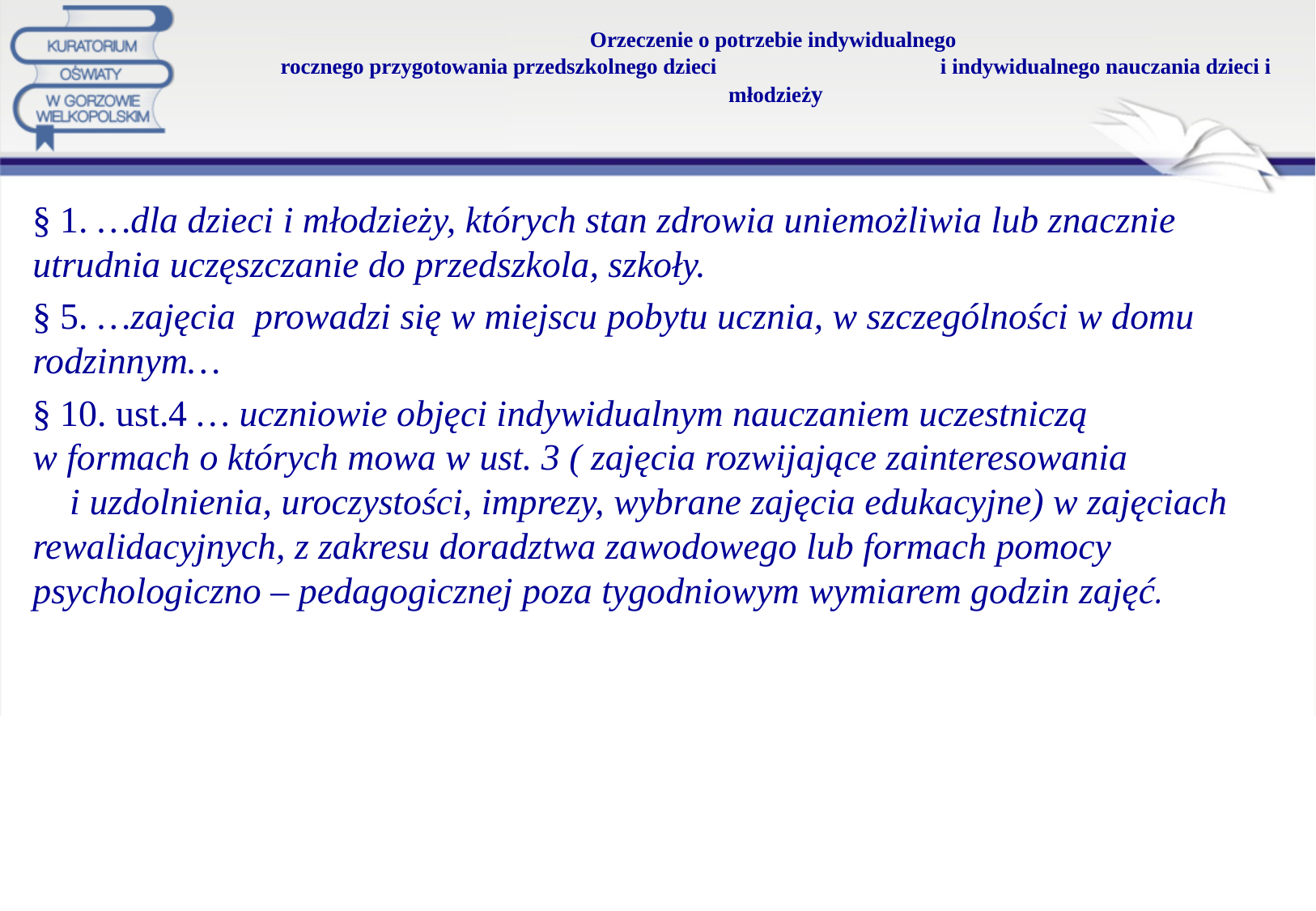

# Orzeczenie o potrzebie indywidualnego rocznego przygotowania przedszkolnego dzieci                                         i indywidualnego nauczania dzieci i młodzieży
§ 1. …dla dzieci i młodzieży, których stan zdrowia uniemożliwia lub znacznie utrudnia uczęszczanie do przedszkola, szkoły.
§ 5. …zajęcia  prowadzi się w miejscu pobytu ucznia, w szczególności w domu rodzinnym…
§ 10. ust.4 … uczniowie objęci indywidualnym nauczaniem uczestniczą                   w formach o których mowa w ust. 3 ( zajęcia rozwijające zainteresowania                     i uzdolnienia, uroczystości, imprezy, wybrane zajęcia edukacyjne) w zajęciach rewalidacyjnych, z zakresu doradztwa zawodowego lub formach pomocy psychologiczno – pedagogicznej poza tygodniowym wymiarem godzin zajęć.